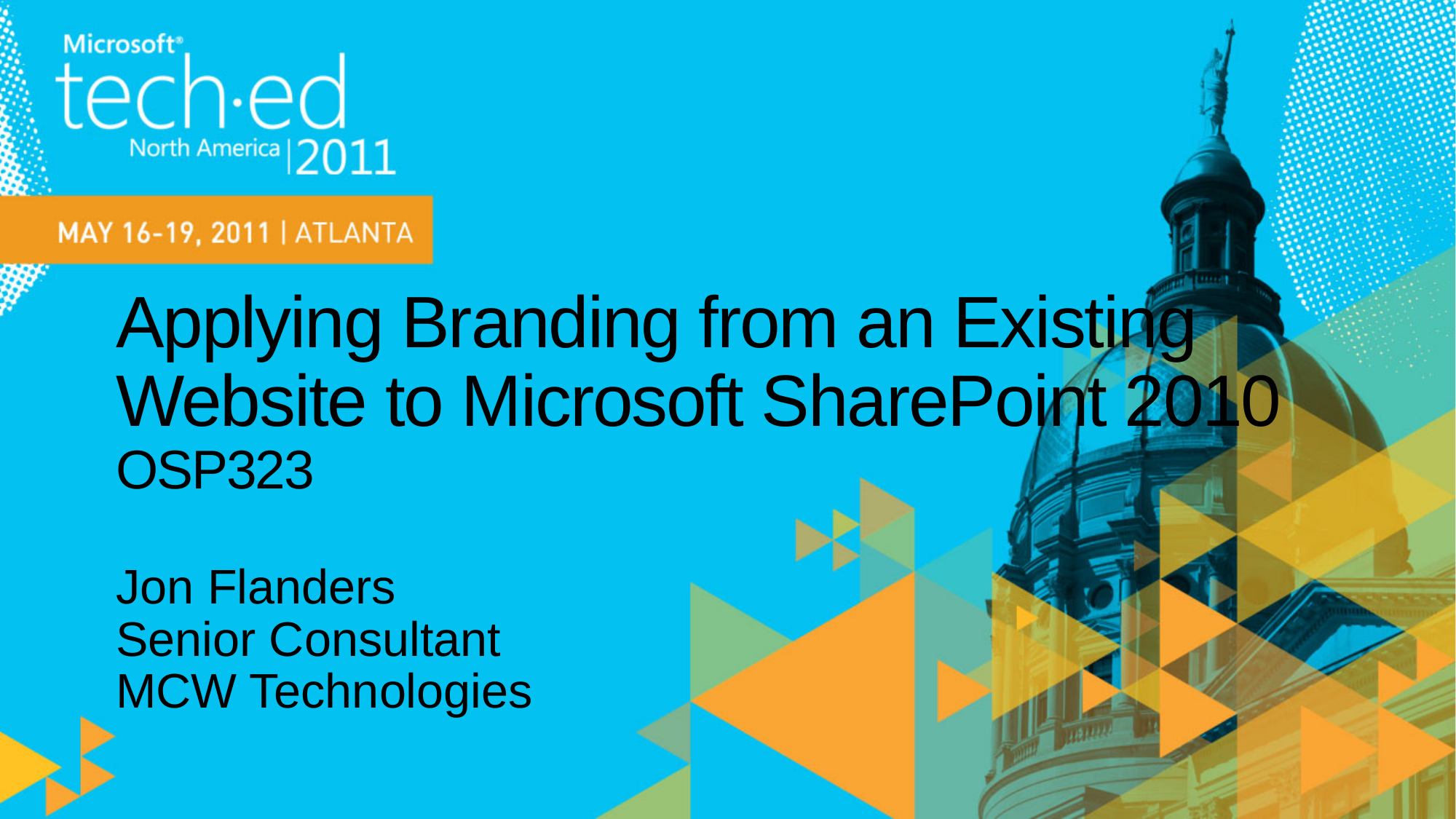

# Applying Branding from an Existing Website to Microsoft SharePoint 2010 OSP323
Jon Flanders
Senior Consultant
MCW Technologies